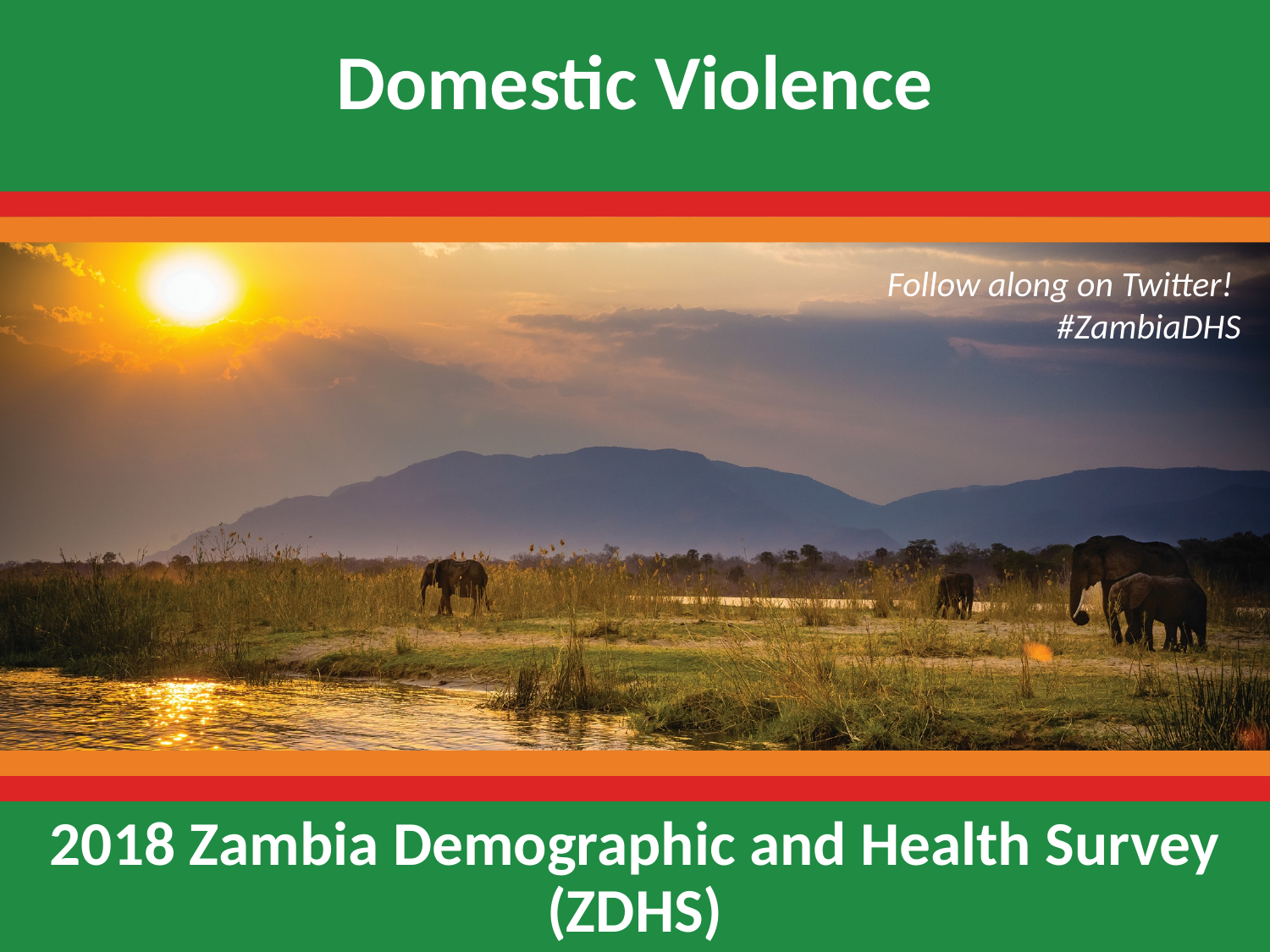

Domestic Violence
Follow along on Twitter!
#ZambiaDHS